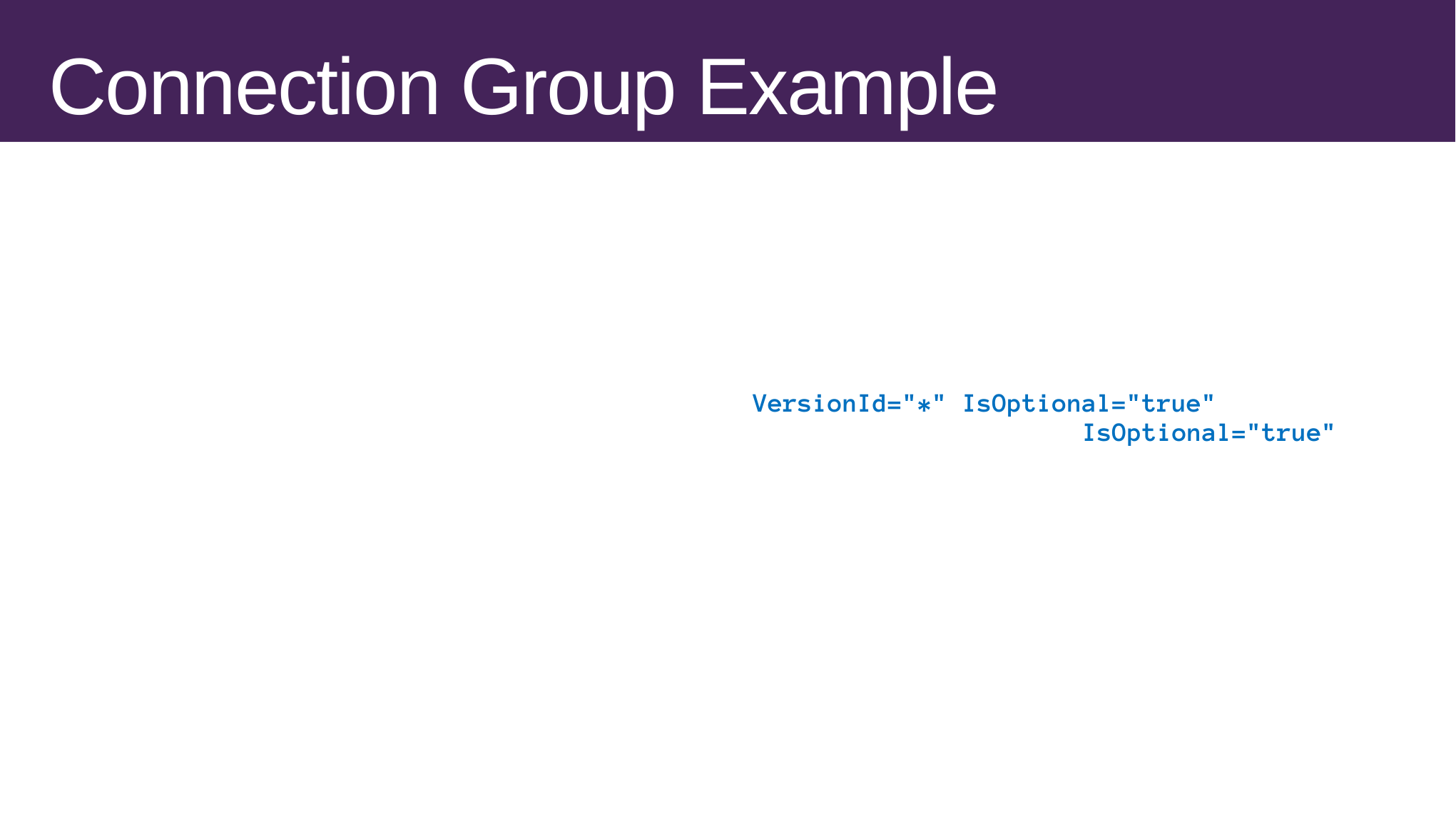

# Connection Group Example
<?xml version="1.0"?>
<appv:AppConnectionGroup xmlns="http://schemas.microsoft.com/appv/2014/virtualapplicationconnectiongroup" xmlns:appv="http://schemas.microsoft.com/appv/2014/virtualapplicationconnectiongroup" AppConnectionGroupId="715F39D8-…" VersionId="9CDF46F3-…" Priority="0" DisplayName="DCG-Adobe">
  <appv:Packages>
    <appv:Package PackageId="24F9476C-3DA5-…" VersionId="FDFF6813-…" />
    <appv:Package PackageId="43ED3F1C-E280-…"  VersionId="*" IsOptional="true" />
    <appv:Package PackageId="9AF8EA94-D3DB-…" VersionId="9C7252A3-…" IsOptional="true" />
  </appv:Packages>
</appv:AppConnectionGroup>